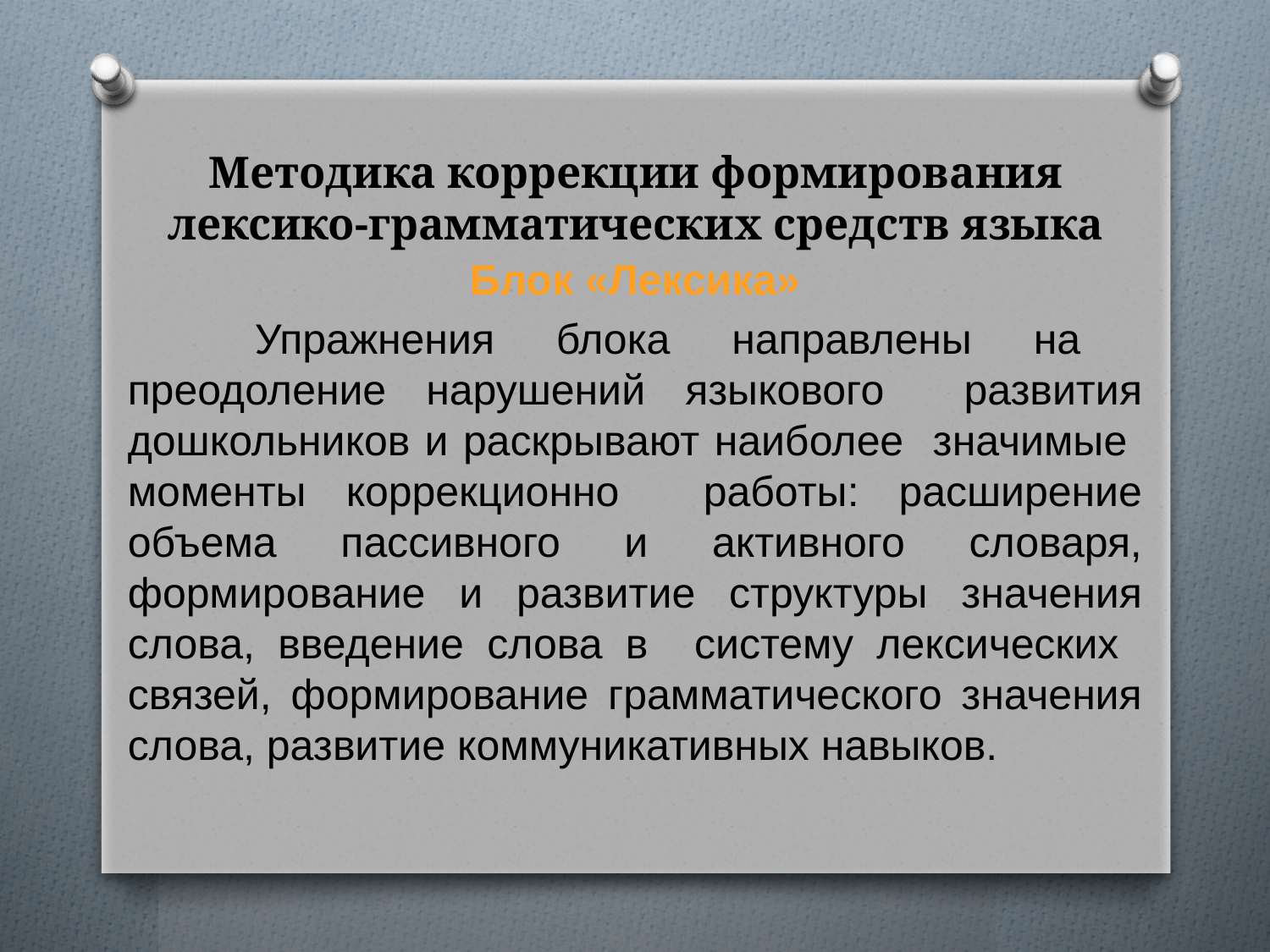

# Методика коррекции формирования лексико-грамматических средств языка
Блок «Лексика»
	Упражнения блока направлены на  преодоление нарушений языкового  развития дошкольников и раскрывают наиболее  значимые  моменты коррекционно	 работы: расширение объема пассивного и активного словаря, формирование и развитие структуры значения слова, введение слова в  систему лексических  связей, формирование грамматического значения слова, развитие коммуникативных навыков.